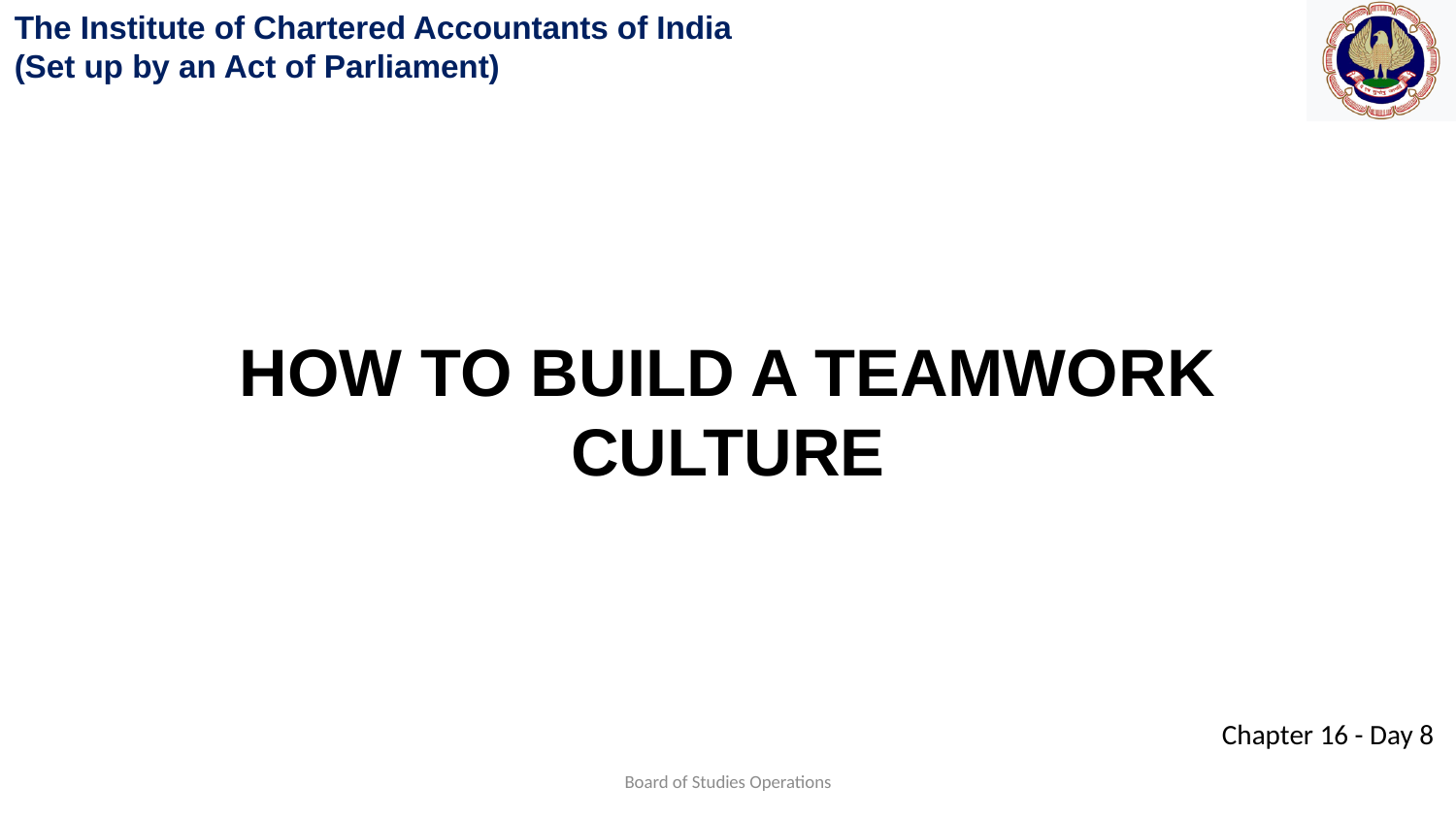

HOW TO BUILD A TEAMWORK CULTURE
Board of Studies Operations